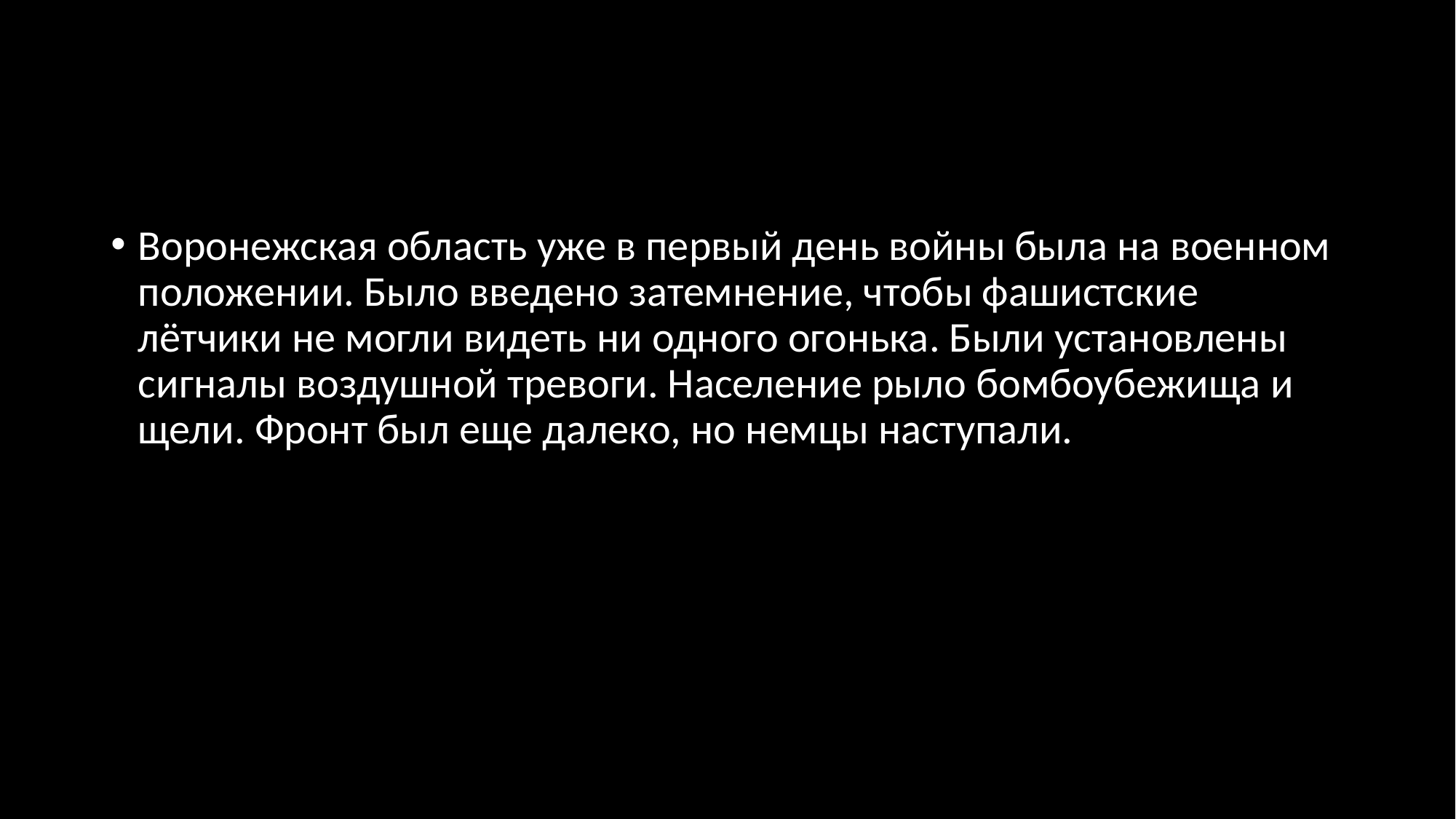

#
Воронежская область уже в первый день войны была на военном положении. Было введено затемнение, чтобы фашистские лётчики не могли видеть ни одного огонька. Были установлены сигналы воздушной тревоги. Население рыло бомбоубежища и щели. Фронт был еще далеко, но немцы наступали.